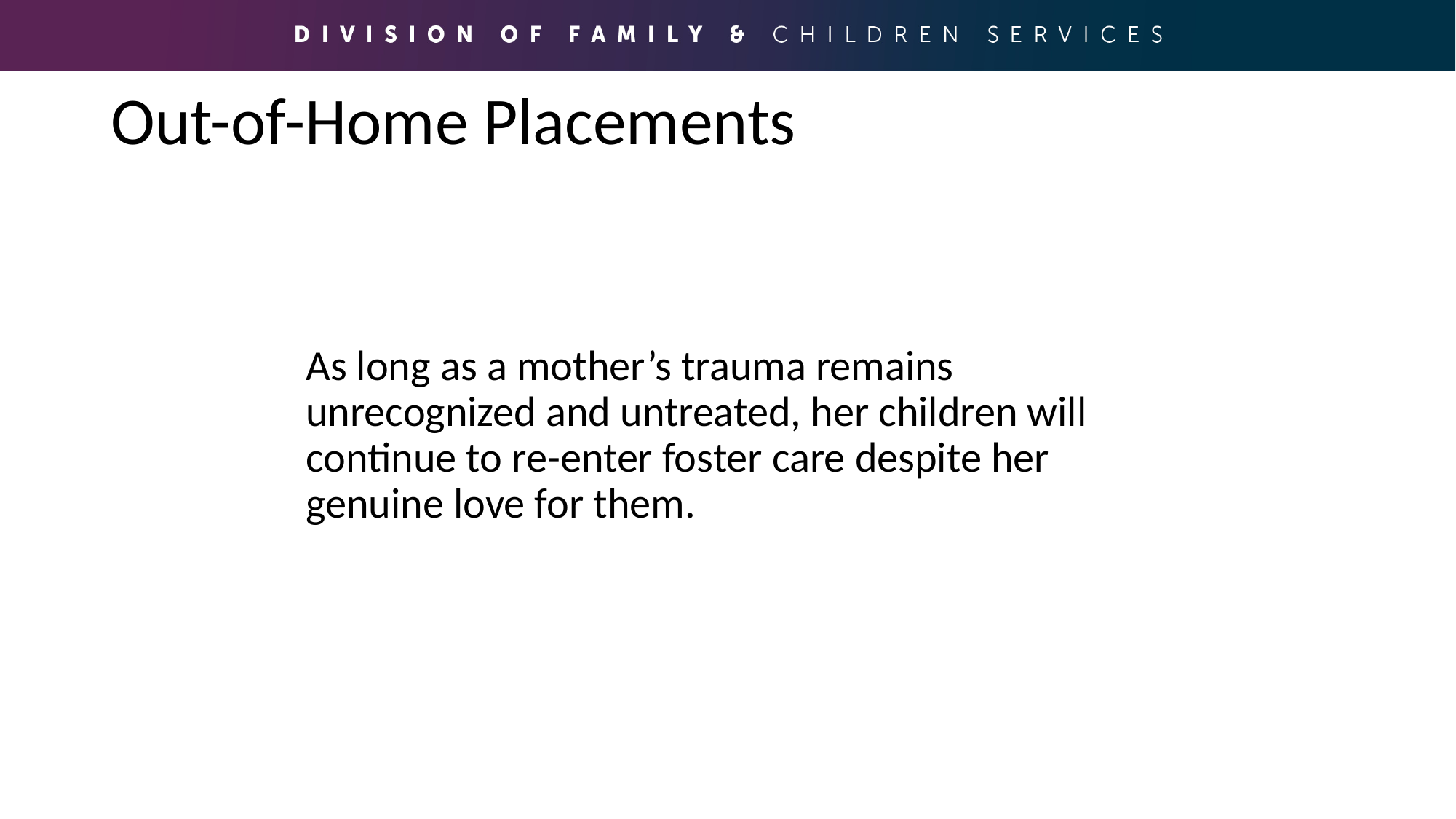

# Out-of-Home Placements
As long as a mother’s trauma remains unrecognized and untreated, her children will continue to re-enter foster care despite her genuine love for them.